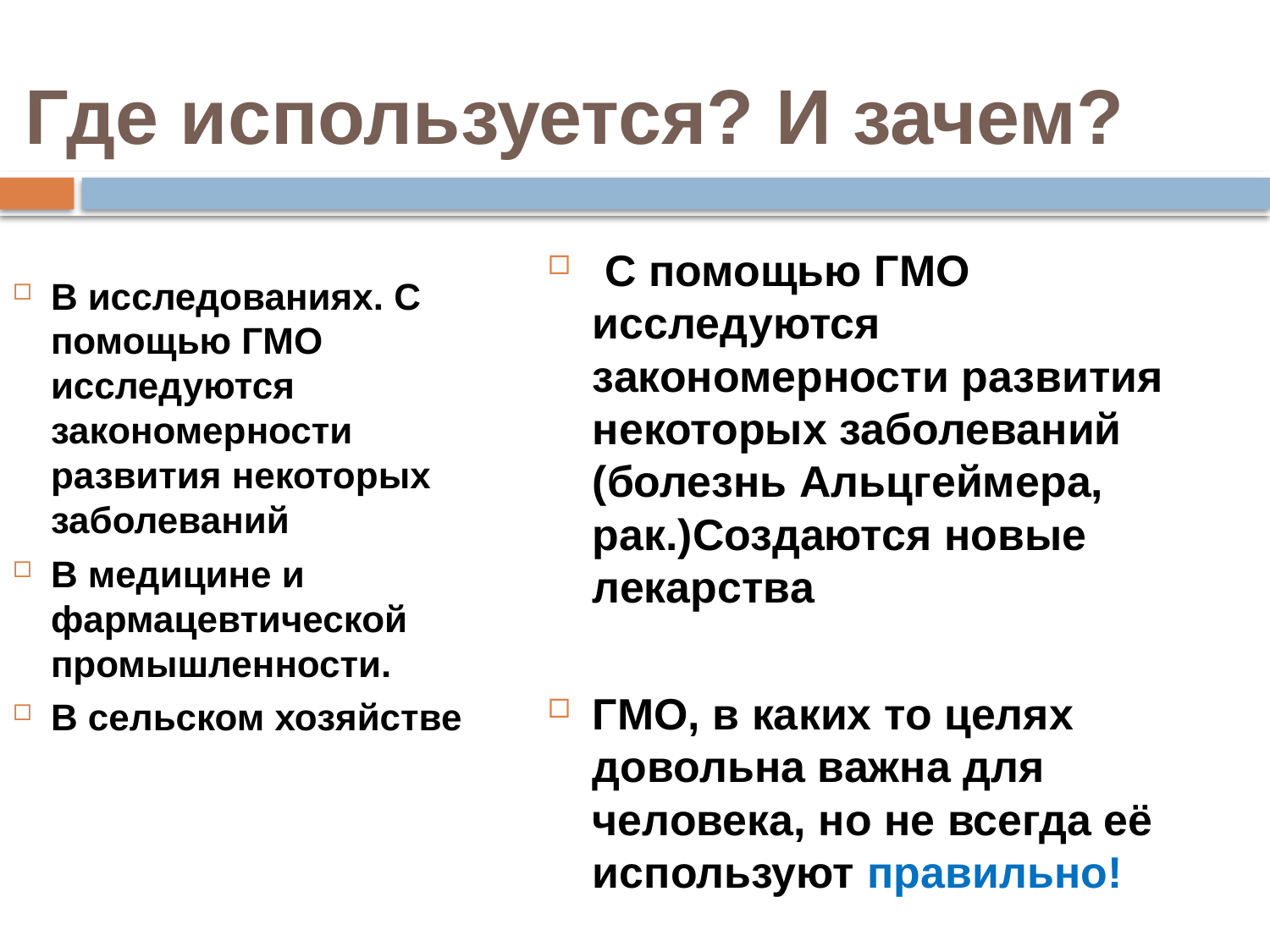

# Где используется? И зачем?
 С помощью ГМО исследуются закономерности развития некоторых заболеваний (болезнь Альцгеймера, рак.)Создаются новые лекарства

ГМО, в каких то целях довольна важна для человека, но не всегда её используют правильно!

В исследованиях. С помощью ГМО исследуются закономерности развития некоторых заболеваний
В медицине и фармацевтической промышленности.
В сельском хозяйстве